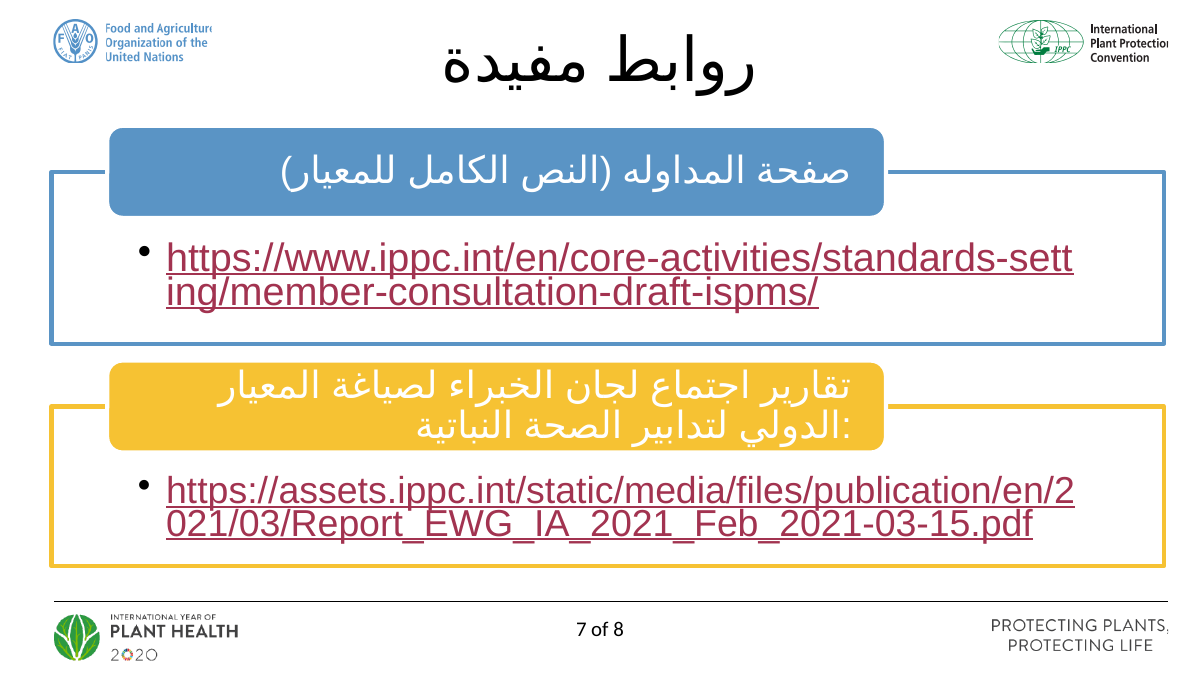

روابط مفيدة
https://www.ippc.int/en/core-activities/standards-setting/member-consultation-draft-ispms/
صفحة المداوله (النص الكامل للمعيار)
https://assets.ippc.int/static/media/files/publication/en/2021/03/Report_EWG_IA_2021_Feb_2021-03-15.pdf
تقارير اجتماع لجان الخبراء لصياغة المعيار الدولي لتدابير الصحة النباتية:
7 of 8